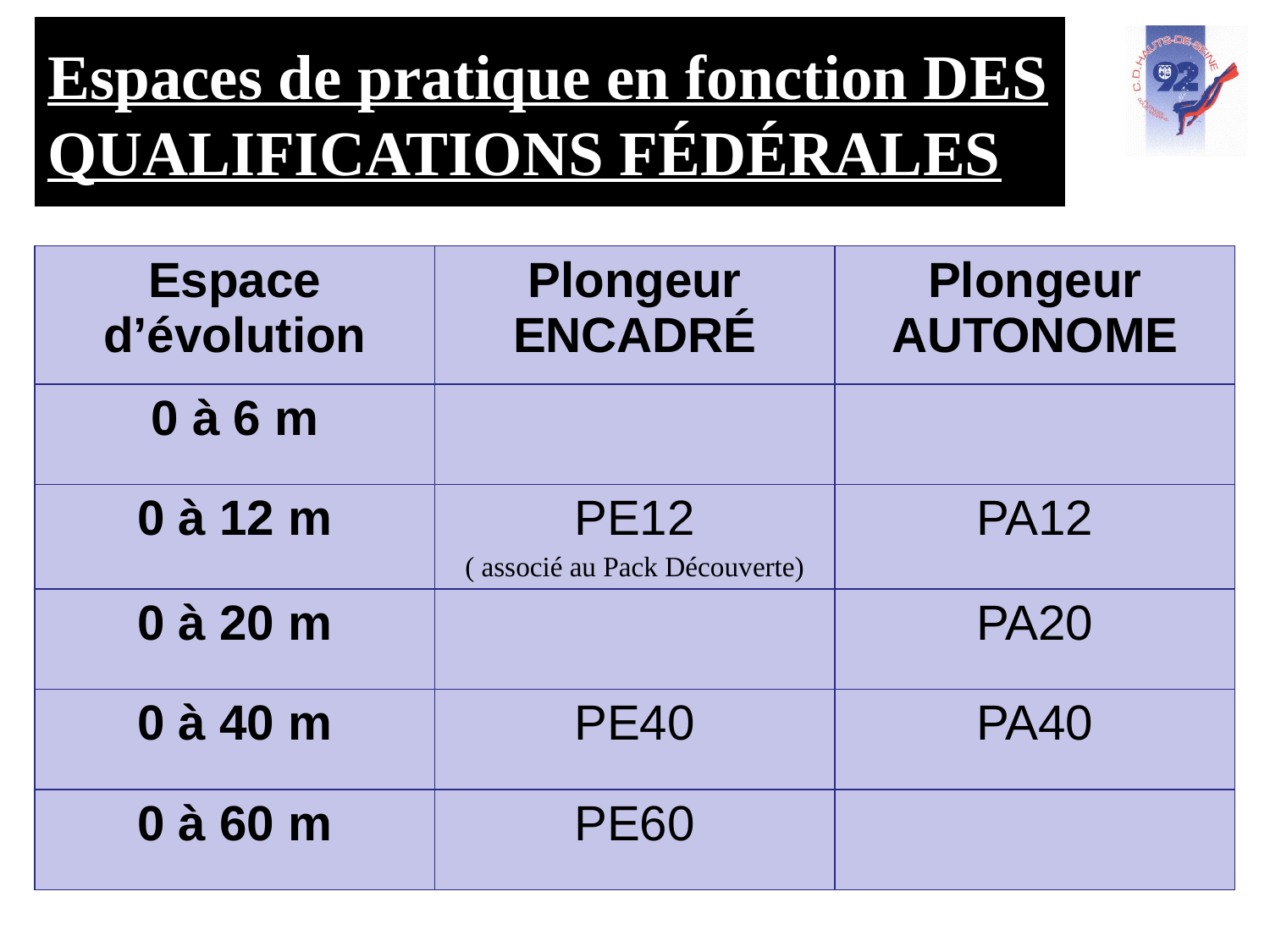

# Espaces de pratique en fonction DES QUALIFICATIONS FÉDÉRALES
| Espace d’évolution | Plongeur ENCADRÉ | Plongeur AUTONOME |
| --- | --- | --- |
| 0 à 6 m |  |  |
| 0 à 12 m | PE12 ( associé au Pack Découverte) | PA12 |
| 0 à 20 m |  | PA20 |
| 0 à 40 m | PE40 | PA40 |
| 0 à 60 m | PE60 |  |